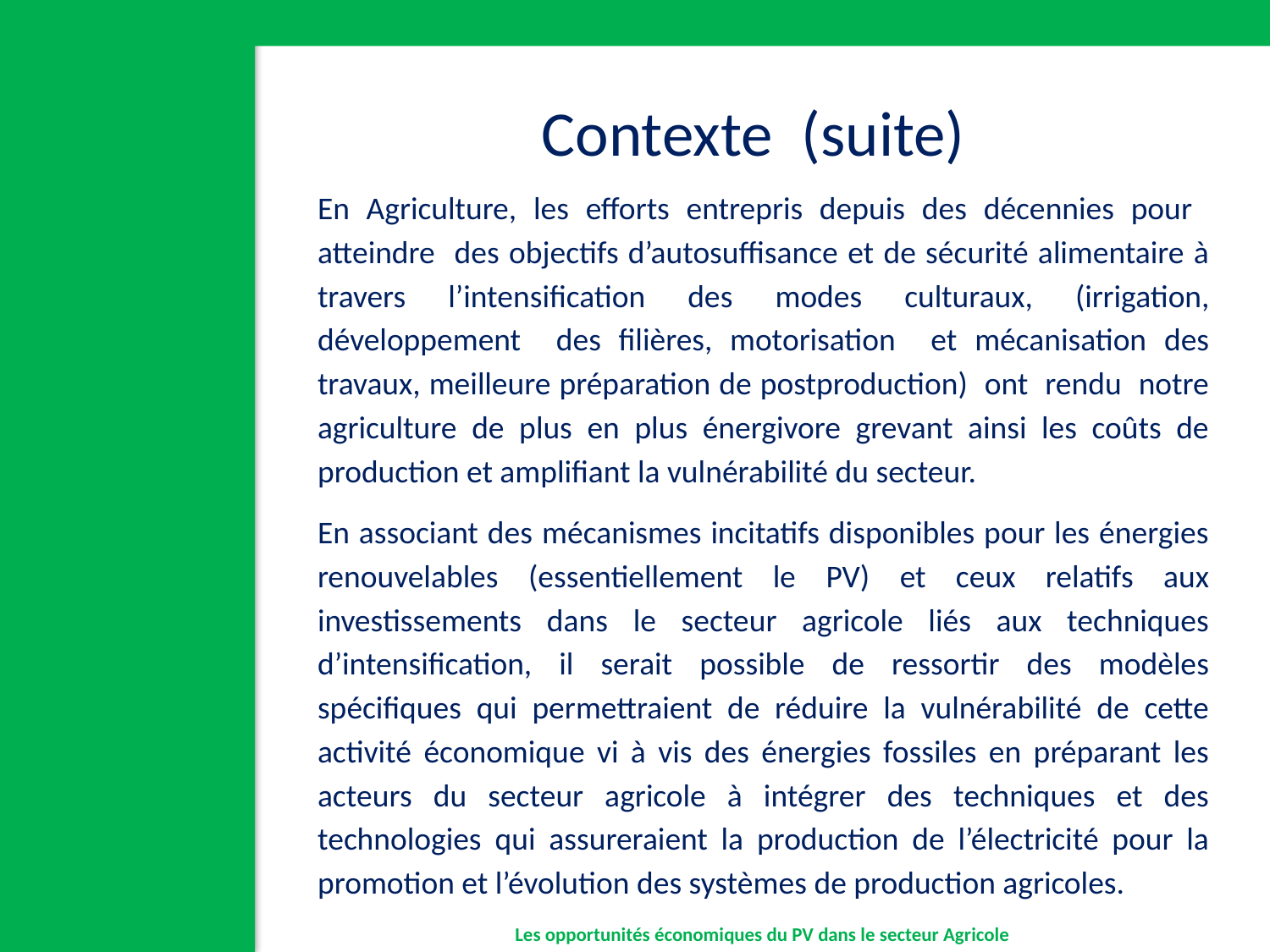

Contexte  (suite)
En Agriculture, les efforts entrepris depuis des décennies pour  atteindre  des objectifs d’autosuffisance et de sécurité alimentaire à travers l’intensification des modes culturaux, (irrigation, développement  des filières, motorisation  et mécanisation des travaux, meilleure préparation de postproduction)  ont  rendu  notre agriculture de plus en plus énergivore grevant ainsi les coûts de production et amplifiant la vulnérabilité du secteur.
En associant des mécanismes incitatifs disponibles pour les énergies renouvelables (essentiellement le PV) et ceux relatifs aux investissements dans le secteur agricole liés aux techniques d’intensification, il serait possible de ressortir des modèles spécifiques qui permettraient de réduire la vulnérabilité de cette activité économique vi à vis des énergies fossiles en préparant les acteurs du secteur agricole à intégrer des techniques et des technologies qui assureraient la production de l’électricité pour la promotion et l’évolution des systèmes de production agricoles.